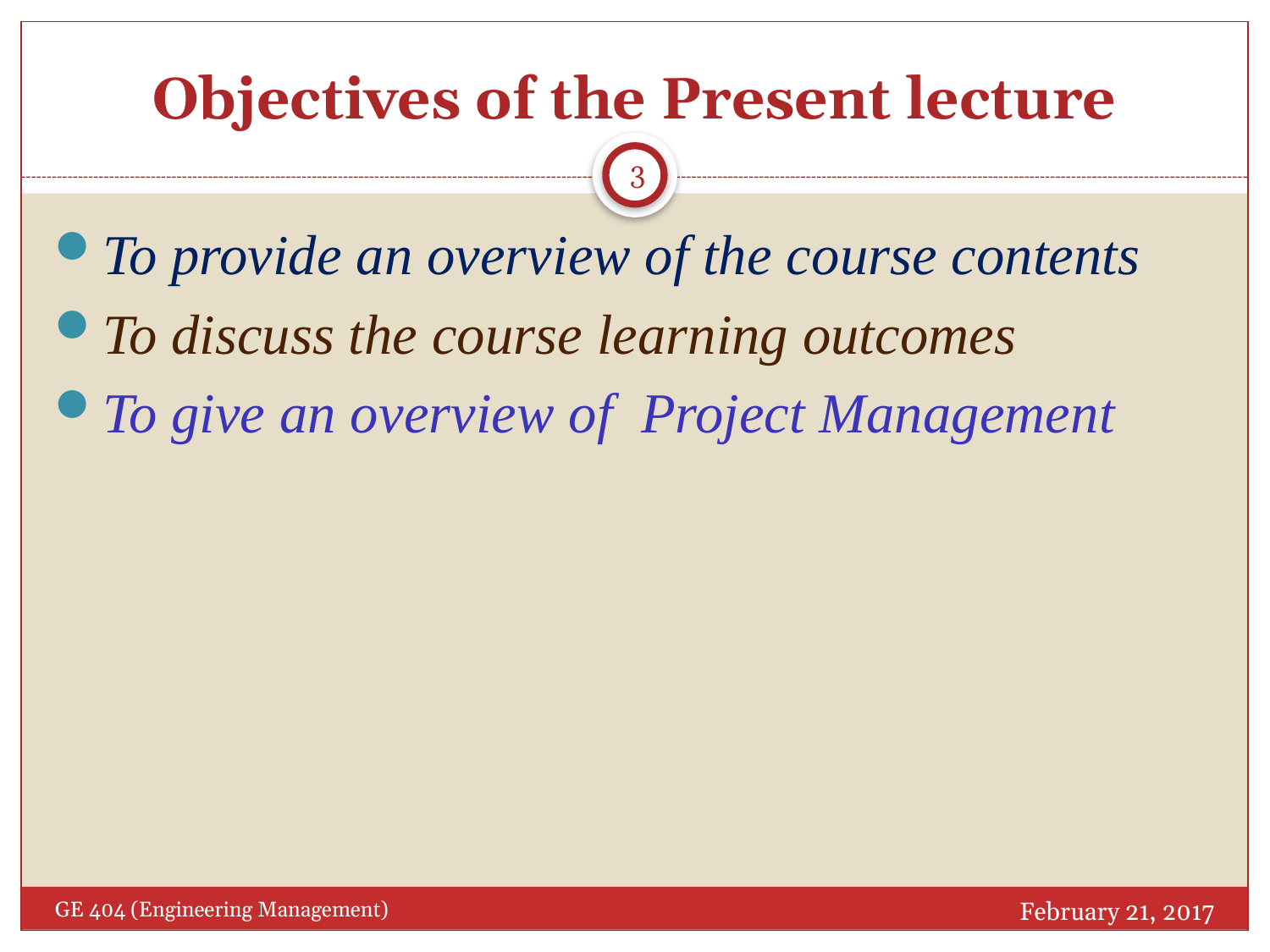

# Objectives of the Present lecture
3
To provide an overview of the course contents
To discuss the course learning outcomes
To give an overview of  Project Management
February 21, 2017
GE 404 (Engineering Management)